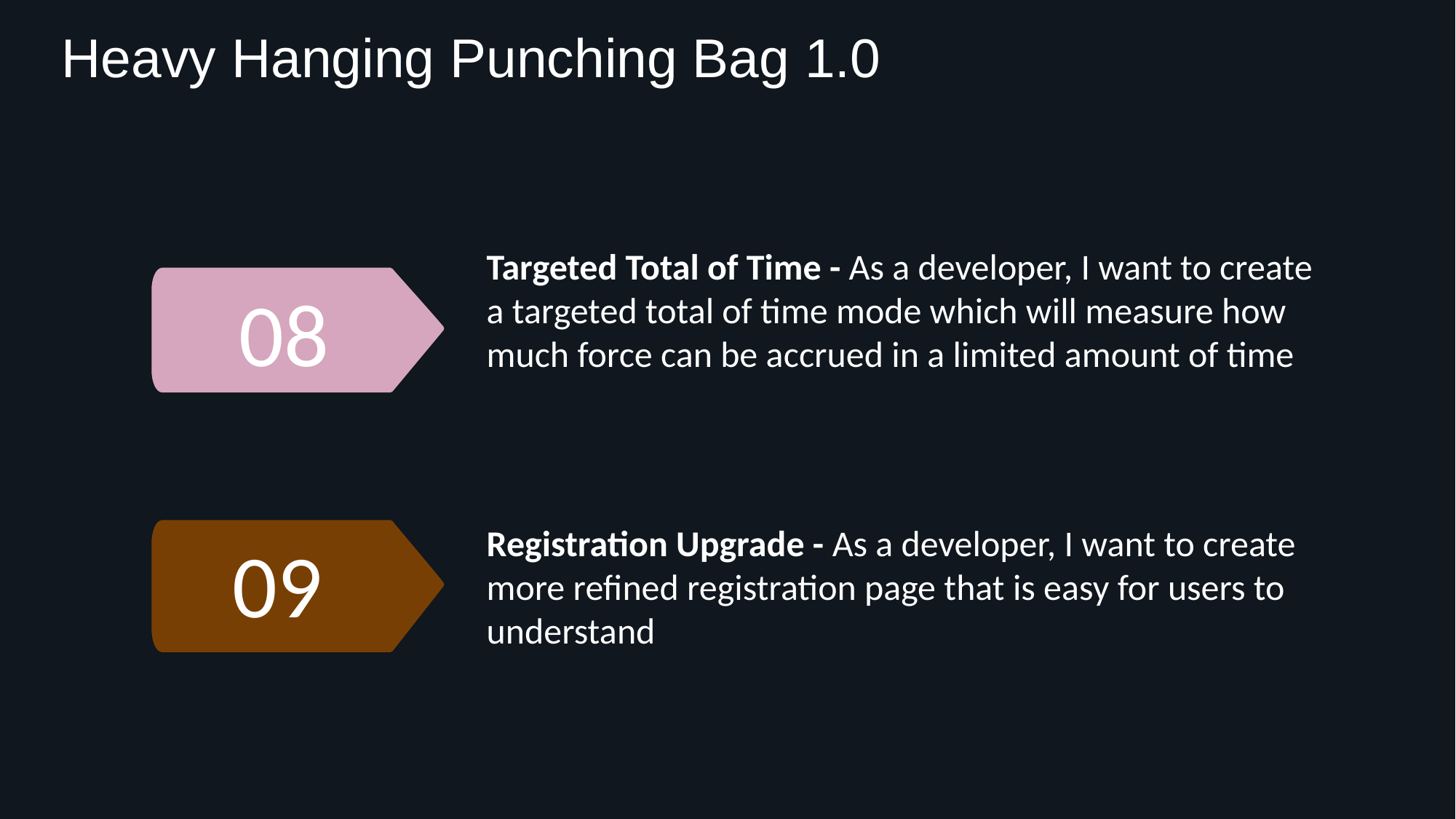

Heavy Hanging Punching Bag 1.0

Targeted Total of Time - As a developer, I want to create a targeted total of time mode which will measure how much force can be accrued in a limited amount of time

08
Registration Upgrade - As a developer, I want to create more refined registration page that is easy for users to understand

09